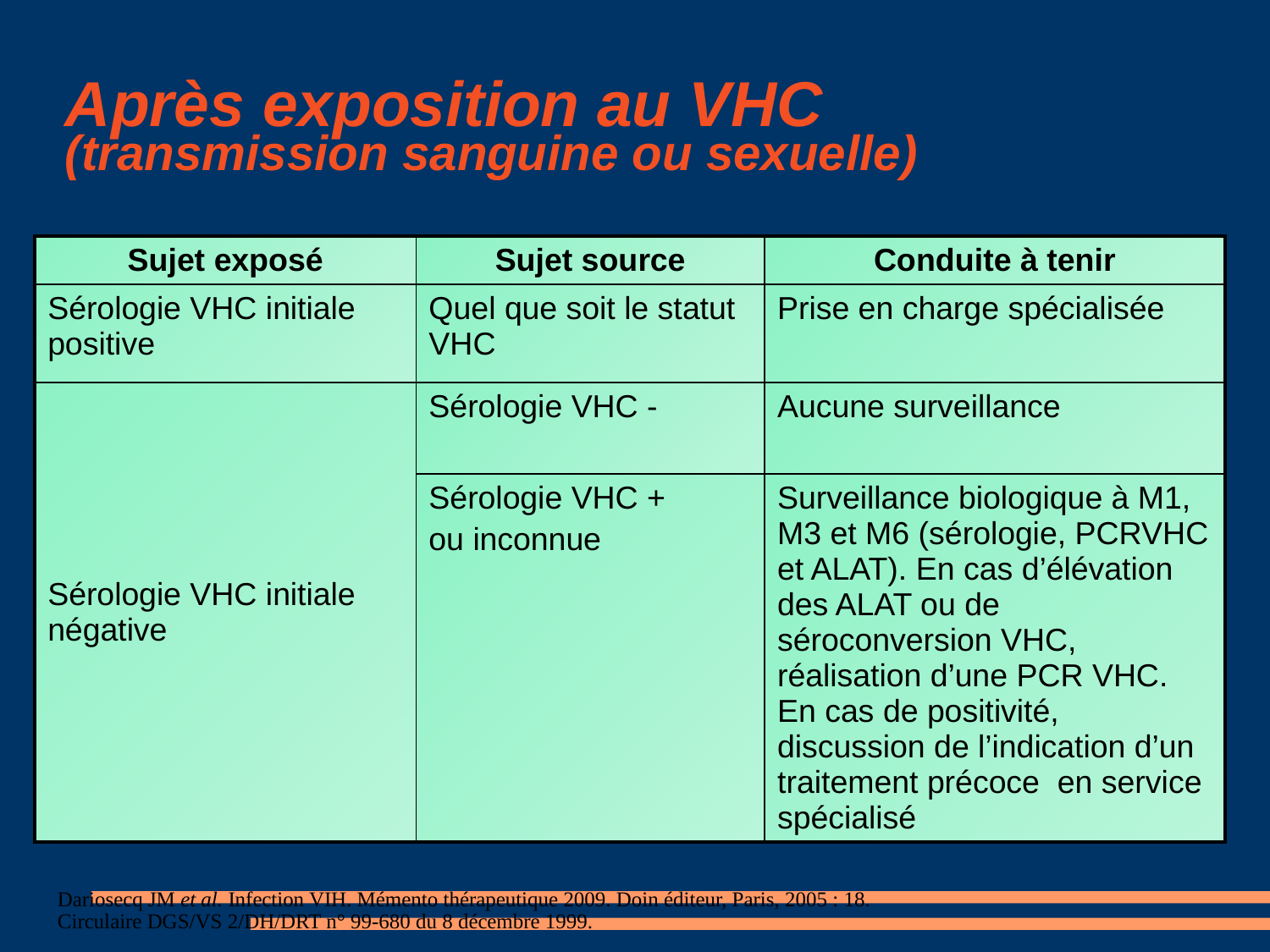

# Après exposition au VHC (transmission sanguine ou sexuelle)
| Sujet exposé | Sujet source | Conduite à tenir |
| --- | --- | --- |
| Sérologie VHC initiale positive | Quel que soit le statut VHC | Prise en charge spécialisée |
| Sérologie VHC initiale négative | Sérologie VHC - | Aucune surveillance |
|  | Sérologie VHC + ou inconnue | Surveillance biologique à M1, M3 et M6 (sérologie, PCRVHC et ALAT). En cas d’élévation des ALAT ou de séroconversion VHC, réalisation d’une PCR VHC. En cas de positivité, discussion de l’indication d’un traitement précoce en service spécialisé |
Dariosecq JM et al. Infection VIH. Mémento thérapeutique 2009. Doin éditeur, Paris, 2005 : 18.
Circulaire DGS/VS 2/DH/DRT n° 99-680 du 8 décembre 1999.